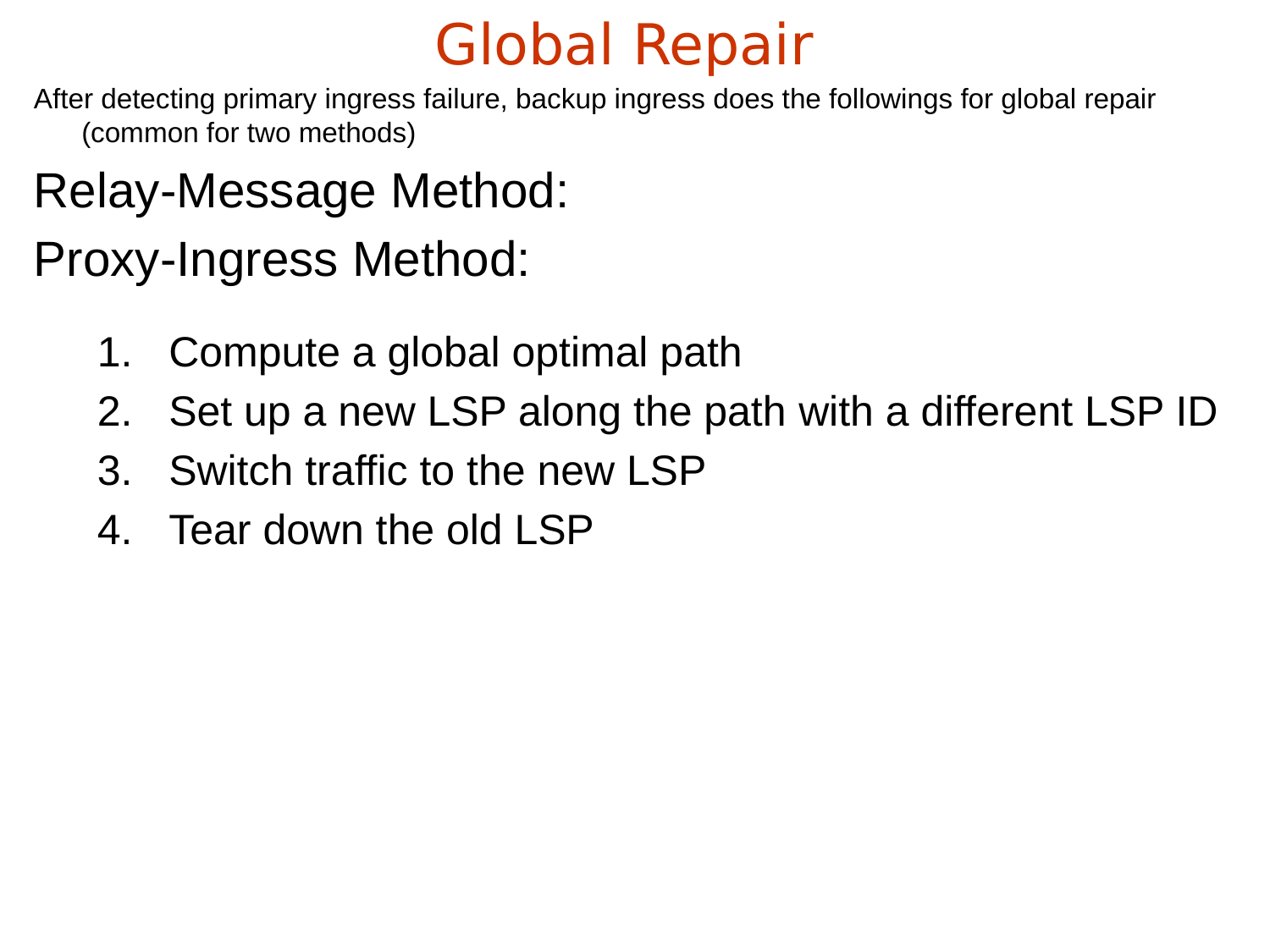

# Global Repair
After detecting primary ingress failure, backup ingress does the followings for global repair (common for two methods)
Relay-Message Method:
Proxy-Ingress Method:

Compute a global optimal path
Set up a new LSP along the path with a different LSP ID
Switch traffic to the new LSP
Tear down the old LSP